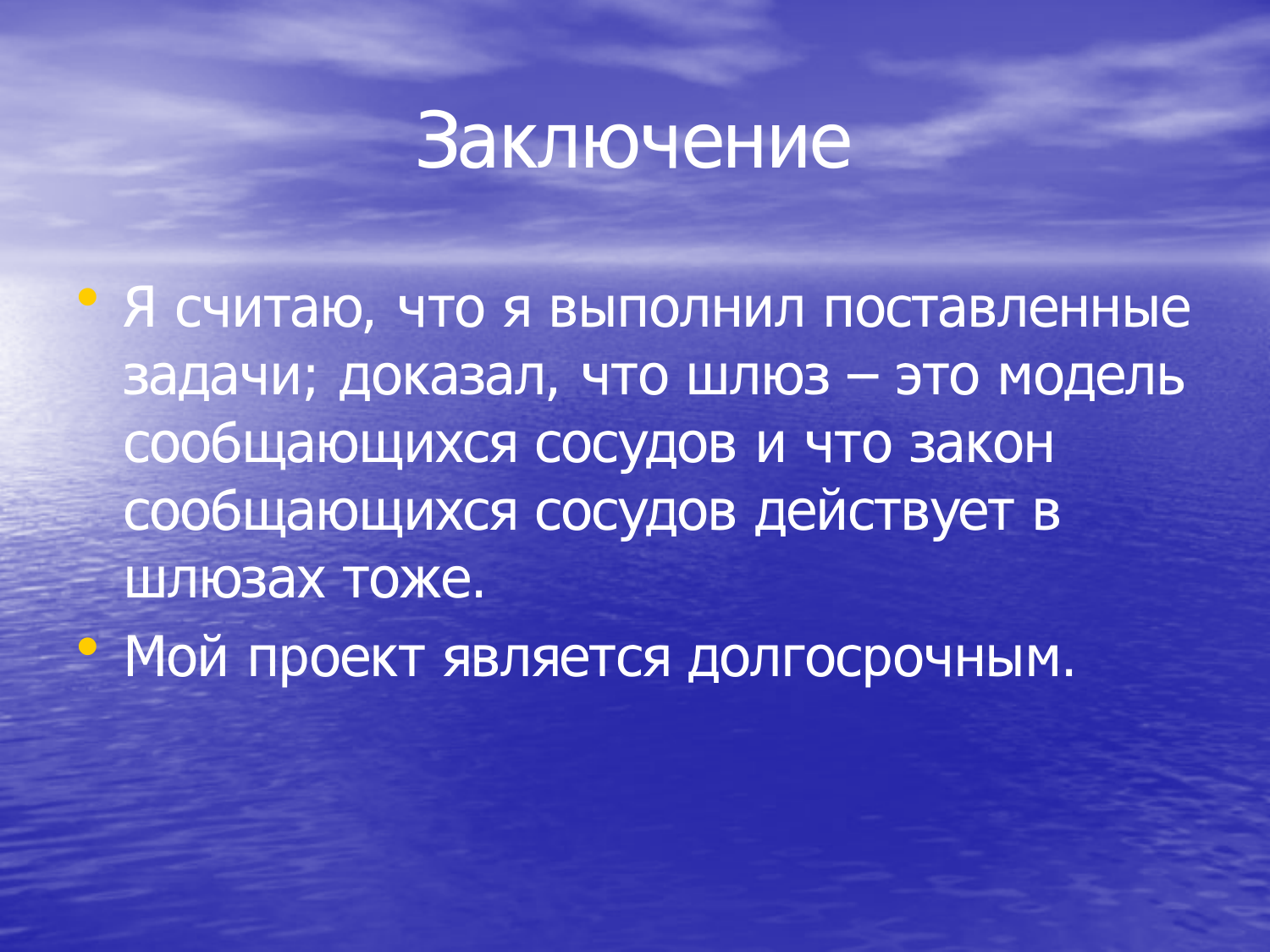

# Заключение
Я считаю, что я выполнил поставленные задачи; доказал, что шлюз – это модель сообщающихся сосудов и что закон сообщающихся сосудов действует в шлюзах тоже.
Мой проект является долгосрочным.